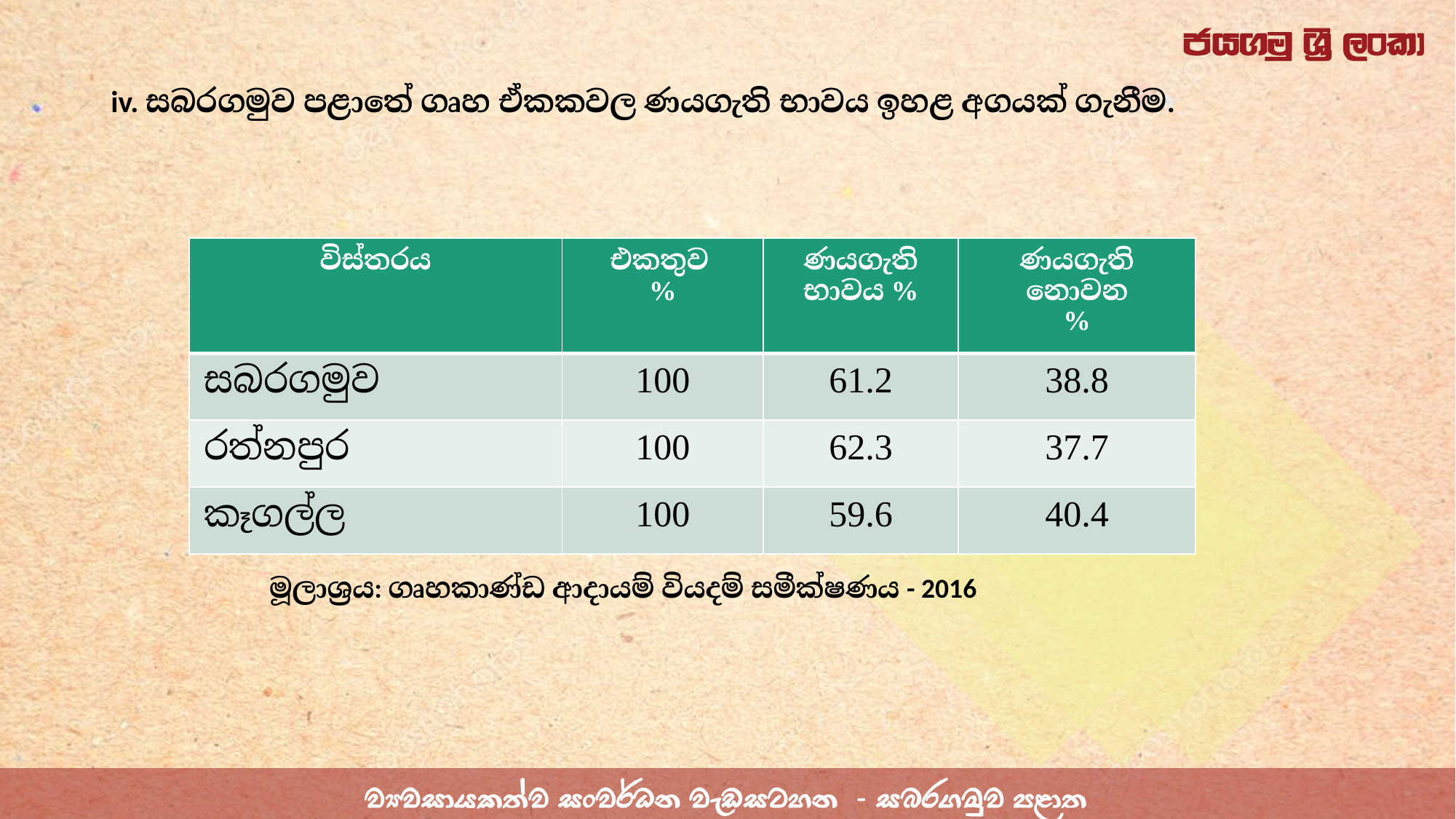

iv. සබරගමුව පළාතේ ගෘහ ඒකකවල ණයගැති භාවය ඉහළ අගයක් ගැනීම.

| විස්තරය | එකතුව % | ණයගැති භාවය % | ණයගැති නොවන % |
| --- | --- | --- | --- |
| සබරගමුව | 100 | 61.2 | 38.8 |
| රත්නපුර | 100 | 62.3 | 37.7 |
| කෑගල්ල | 100 | 59.6 | 40.4 |
මූලාශ්‍රය: ගෘහකාණ්ඩ ආදායම් වියදම් සමීක්ෂණය - 2016